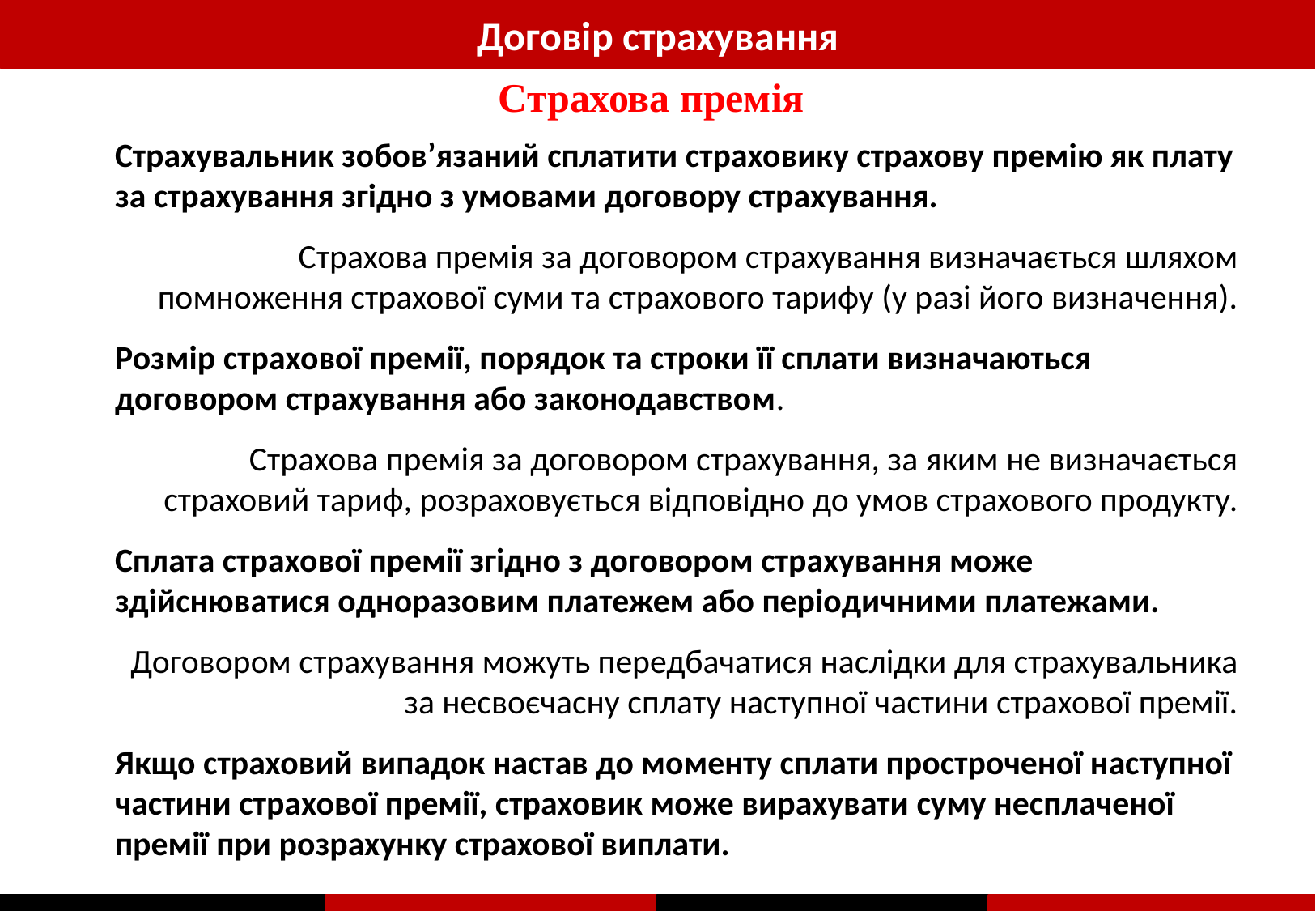

Договір страхування
Страхова премія
Страхувальник зобов’язаний сплатити страховику страхову премію як плату за страхування згідно з умовами договору страхування.

Страхова премія за договором страхування визначається шляхом помноження страхової суми та страхового тарифу (у разі його визначення).

Розмір страхової премії, порядок та строки її сплати визначаються договором страхування або законодавством.

Страхова премія за договором страхування, за яким не визначається страховий тариф, розраховується відповідно до умов страхового продукту.

Сплата страхової премії згідно з договором страхування може здійснюватися одноразовим платежем або періодичними платежами.

Договором страхування можуть передбачатися наслідки для страхувальника за несвоєчасну сплату наступної частини страхової премії.

Якщо страховий випадок настав до моменту сплати простроченої наступної частини страхової премії, страховик може вирахувати суму несплаченої премії при розрахунку страхової виплати.